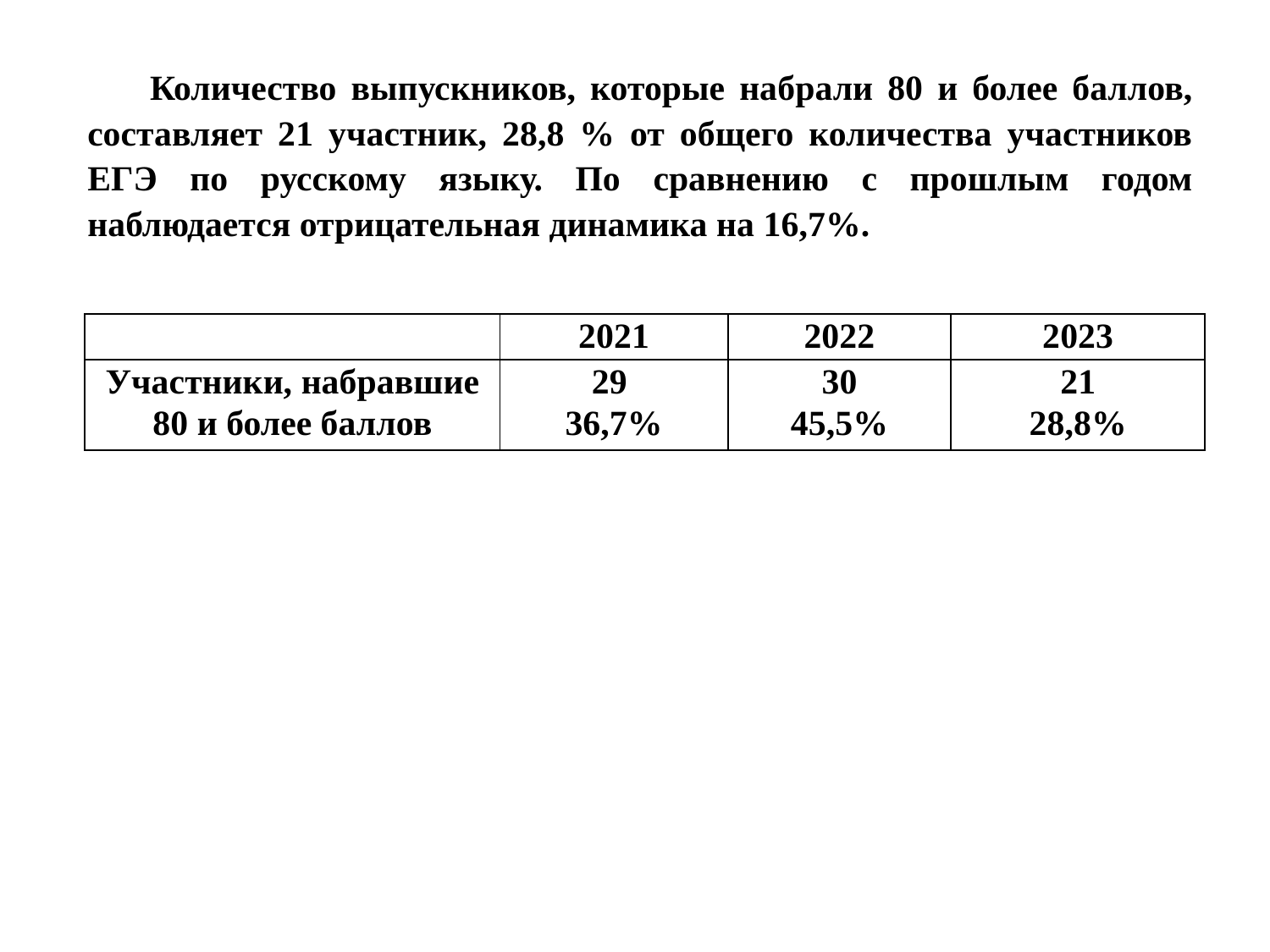

Количество выпускников, которые набрали 80 и более баллов, составляет 21 участник, 28,8 % от общего количества участников ЕГЭ по русскому языку. По сравнению с прошлым годом наблюдается отрицательная динамика на 16,7%.
|  | 2021 | 2022 | 2023 |
| --- | --- | --- | --- |
| Участники, набравшие 80 и более баллов | 29 36,7% | 30 45,5% | 21 28,8% |